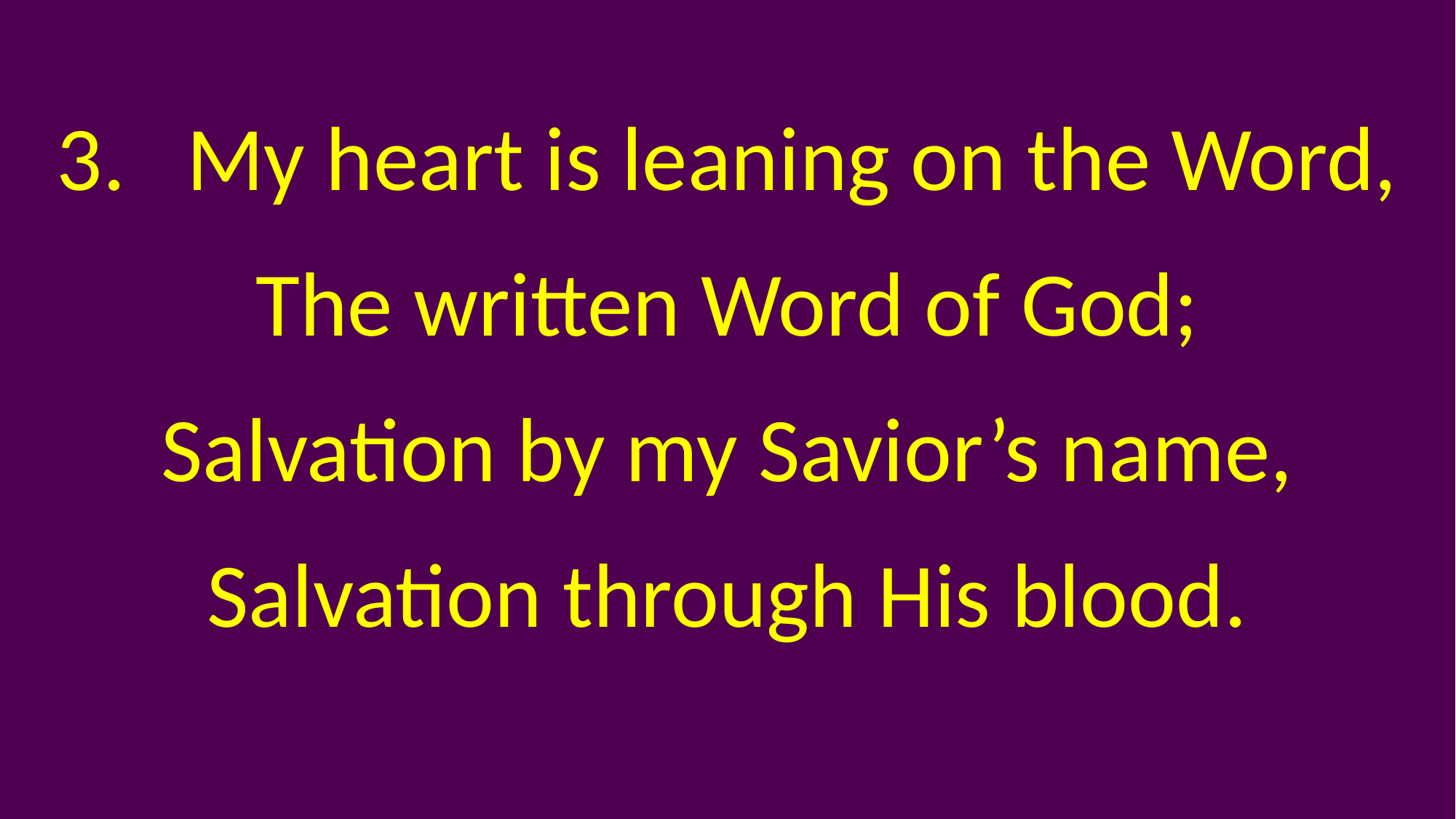

3.	 My heart is leaning on the Word,
The written Word of God;
Salvation by my Savior’s name,
Salvation through His blood.